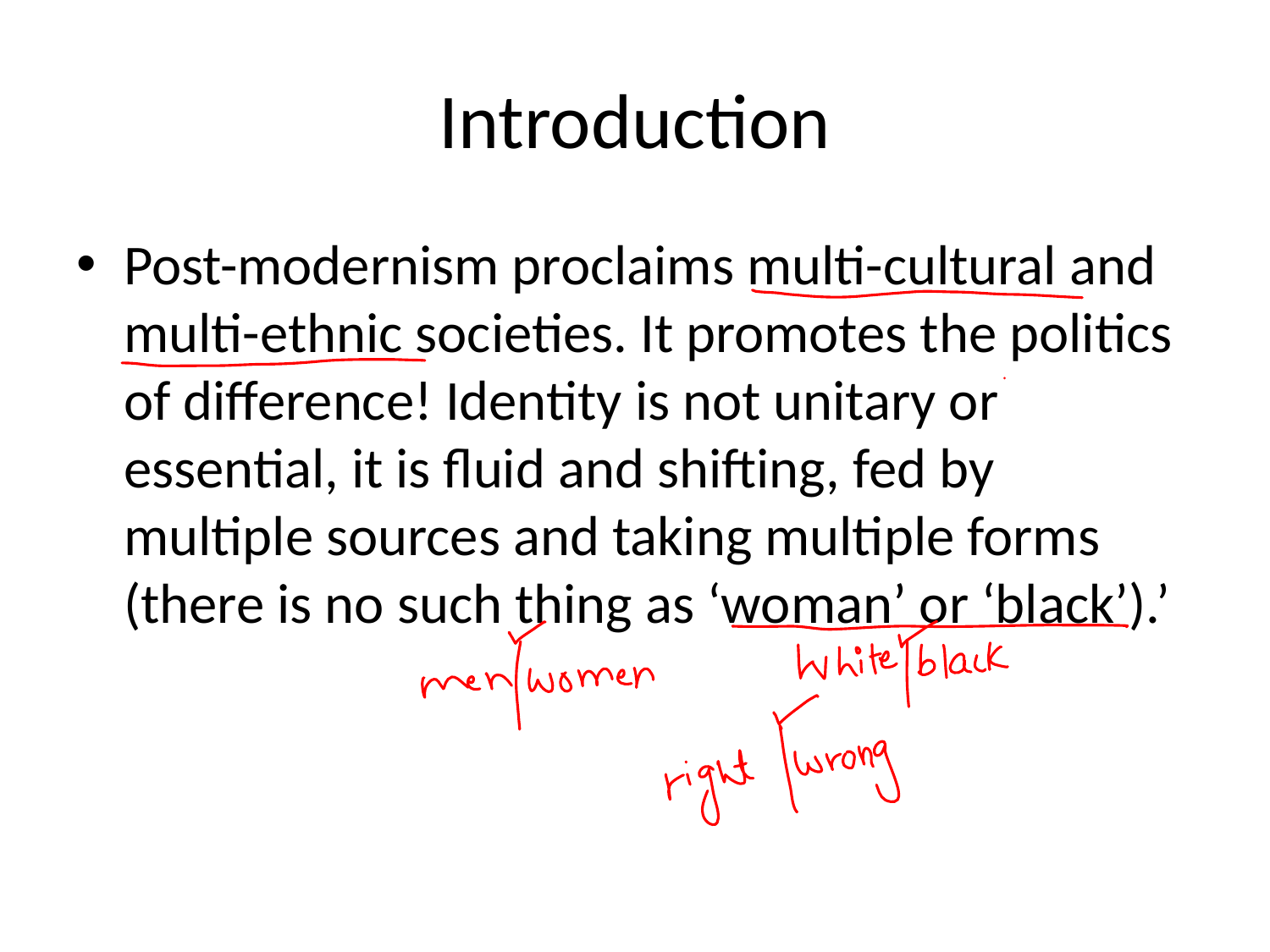

# Introduction
Post-modernism proclaims multi-cultural and multi-ethnic societies. It promotes the politics of difference! Identity is not unitary or essential, it is fluid and shifting, fed by multiple sources and taking multiple forms (there is no such thing as ‘woman’ or ‘black’).’